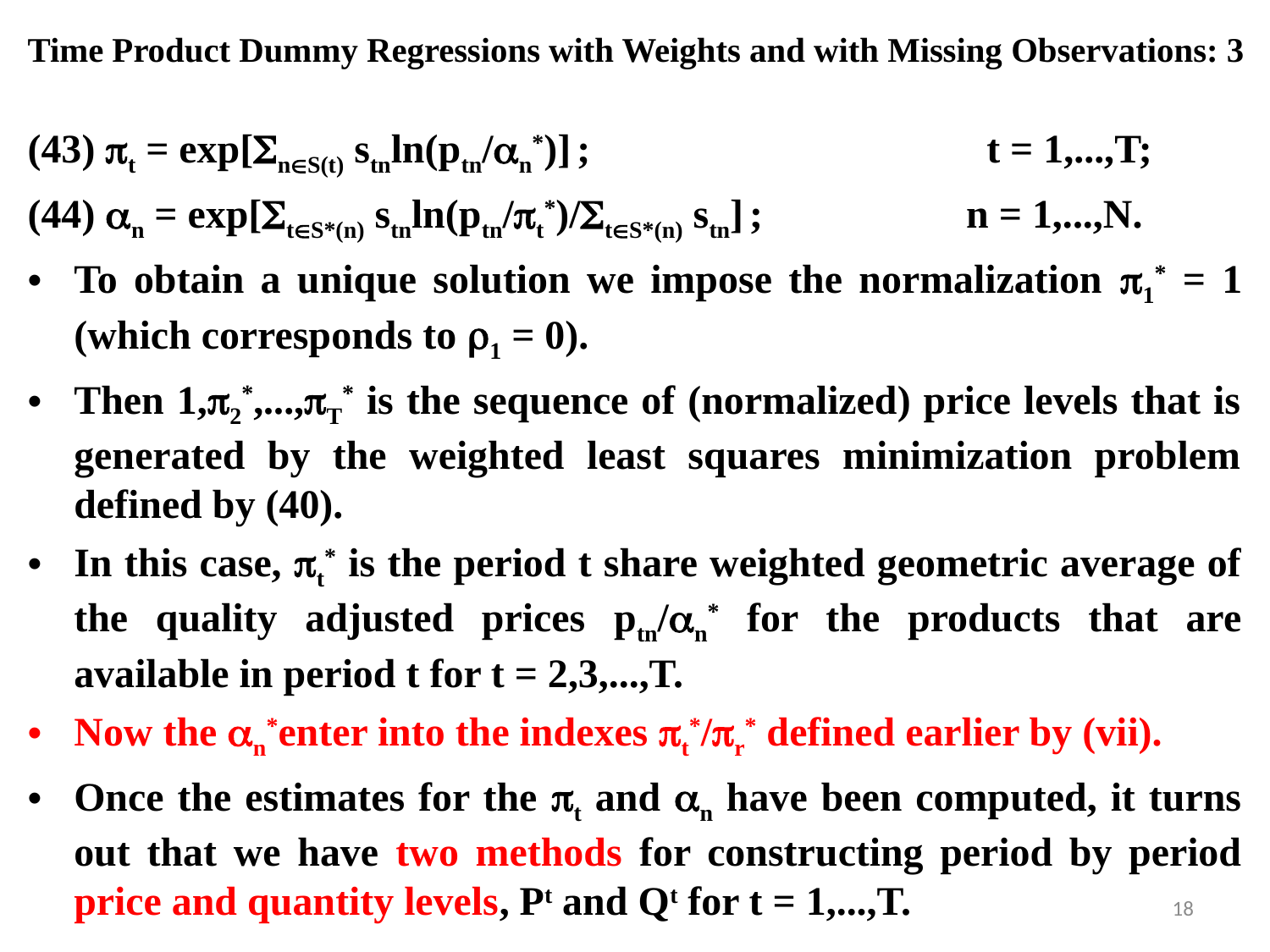

# Time Product Dummy Regressions with Weights and with Missing Observations: 3
(43) πt = exp[Σn∈S(t) stnln(ptn/αn*)] ;                                       t = 1,...,T;
(44) αn = exp[Σt∈S*(n) stnln(ptn/πt*)/Σt∈S*(n) stn] ;                    n = 1,...,N.
To obtain a unique solution we impose the normalization π1* = 1 (which corresponds to ρ1 = 0).
Then 1,π2*,...,πT* is the sequence of (normalized) price levels that is generated by the weighted least squares minimization problem defined by (40).
In this case, πt* is the period t share weighted geometric average of the quality adjusted prices ptn/αn* for the products that are available in period t for t = 2,3,...,T.
Now the αn*enter into the indexes πt*/πr* defined earlier by (vii).
Once the estimates for the πt and αn have been computed, it turns out that we have two methods for constructing period by period price and quantity levels, Pt and Qt for t = 1,...,T.

18